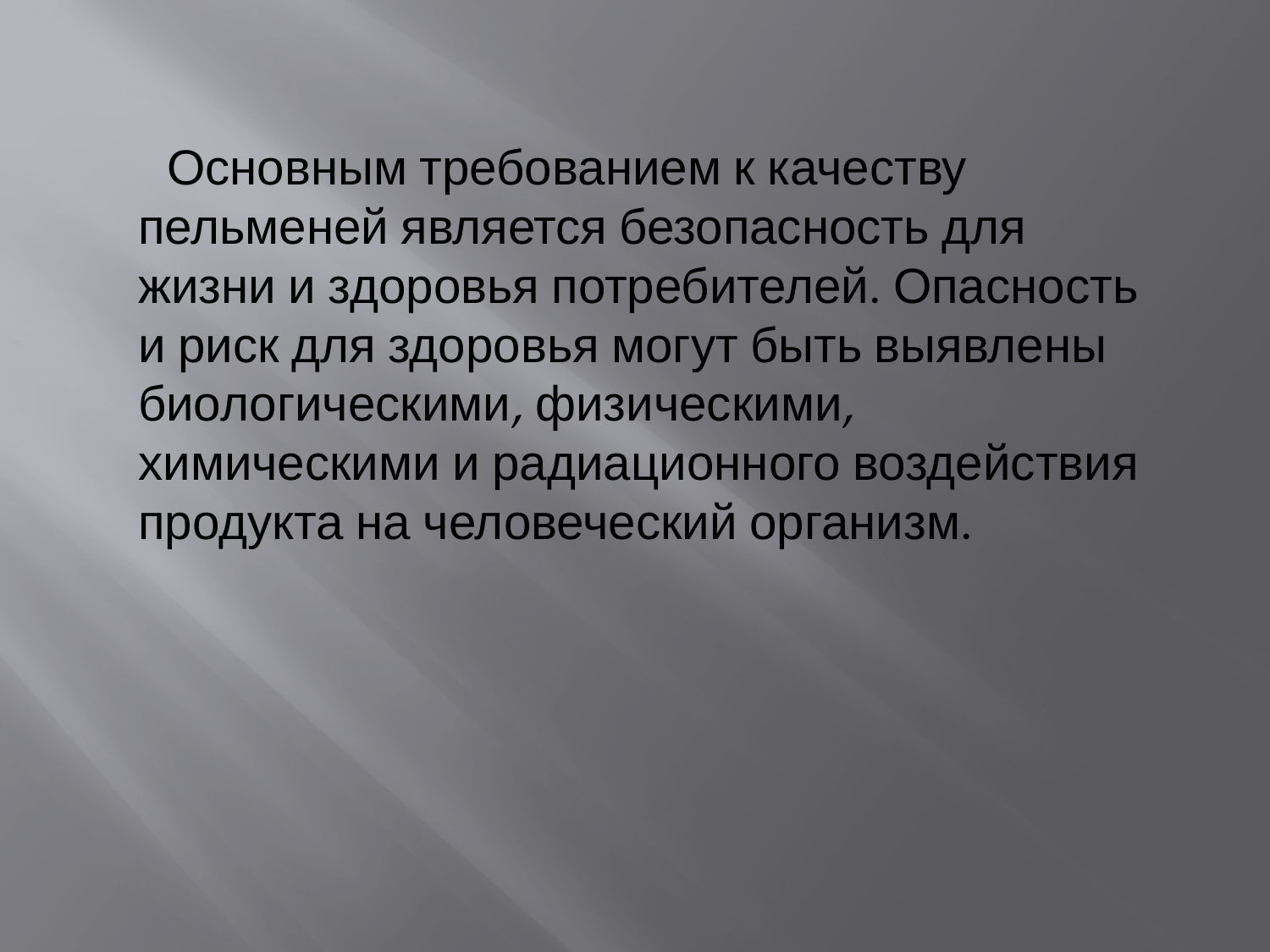

Основным требованием к качеству пельменей является безопасность для жизни и здоровья потребителей. Опасность и риск для здоровья могут быть выявлены биологическими, физическими, химическими и радиационного воздействия продукта на человеческий организм.